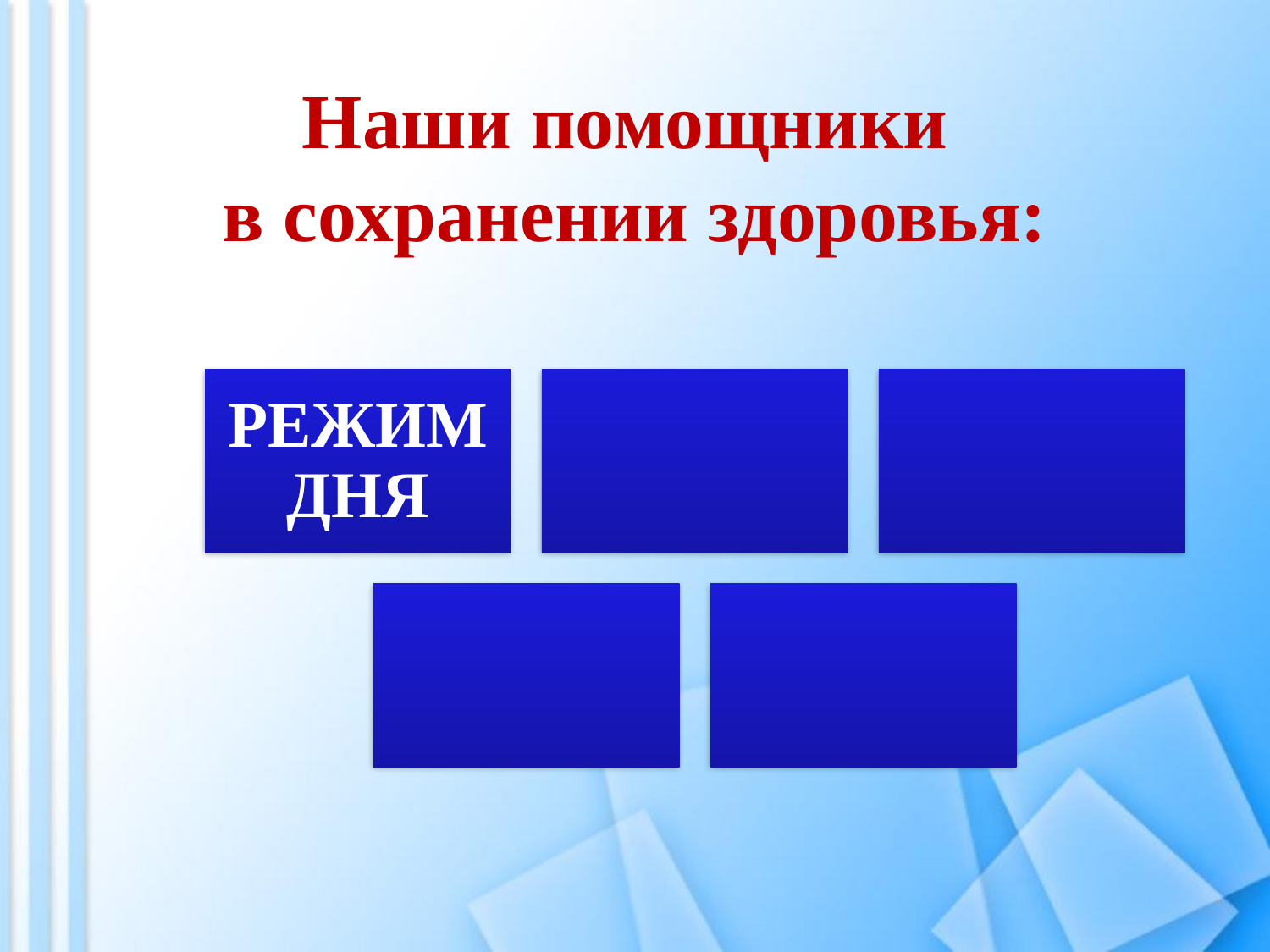

# Наши помощники в сохранении здоровья:
РЕЖИМ
ДНЯ